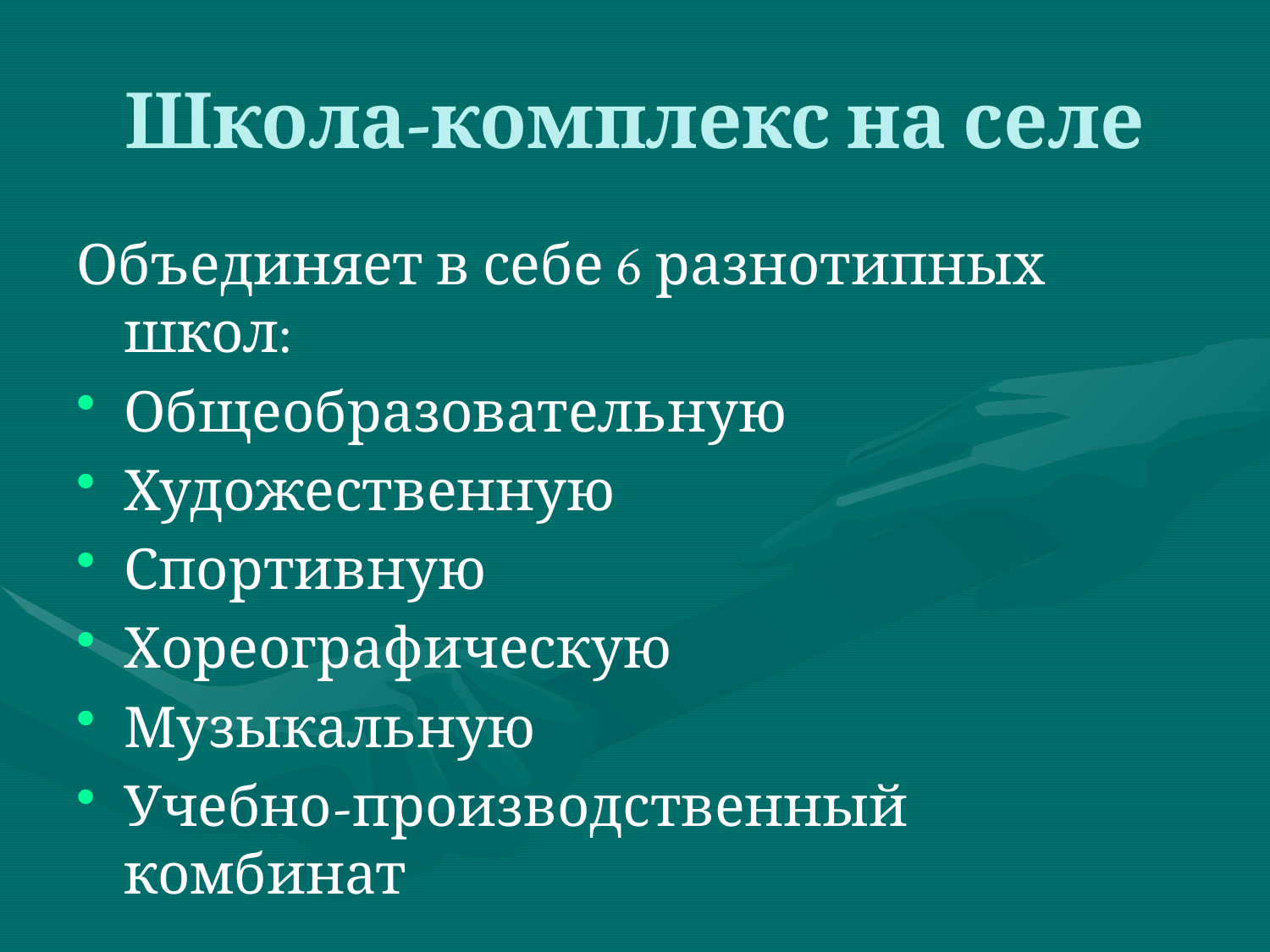

# Школа-комплекс на селе
Объединяет в себе 6 разнотипных школ:
Общеобразовательную
Художественную
Спортивную
Хореографическую
Музыкальную
Учебно-производственный комбинат